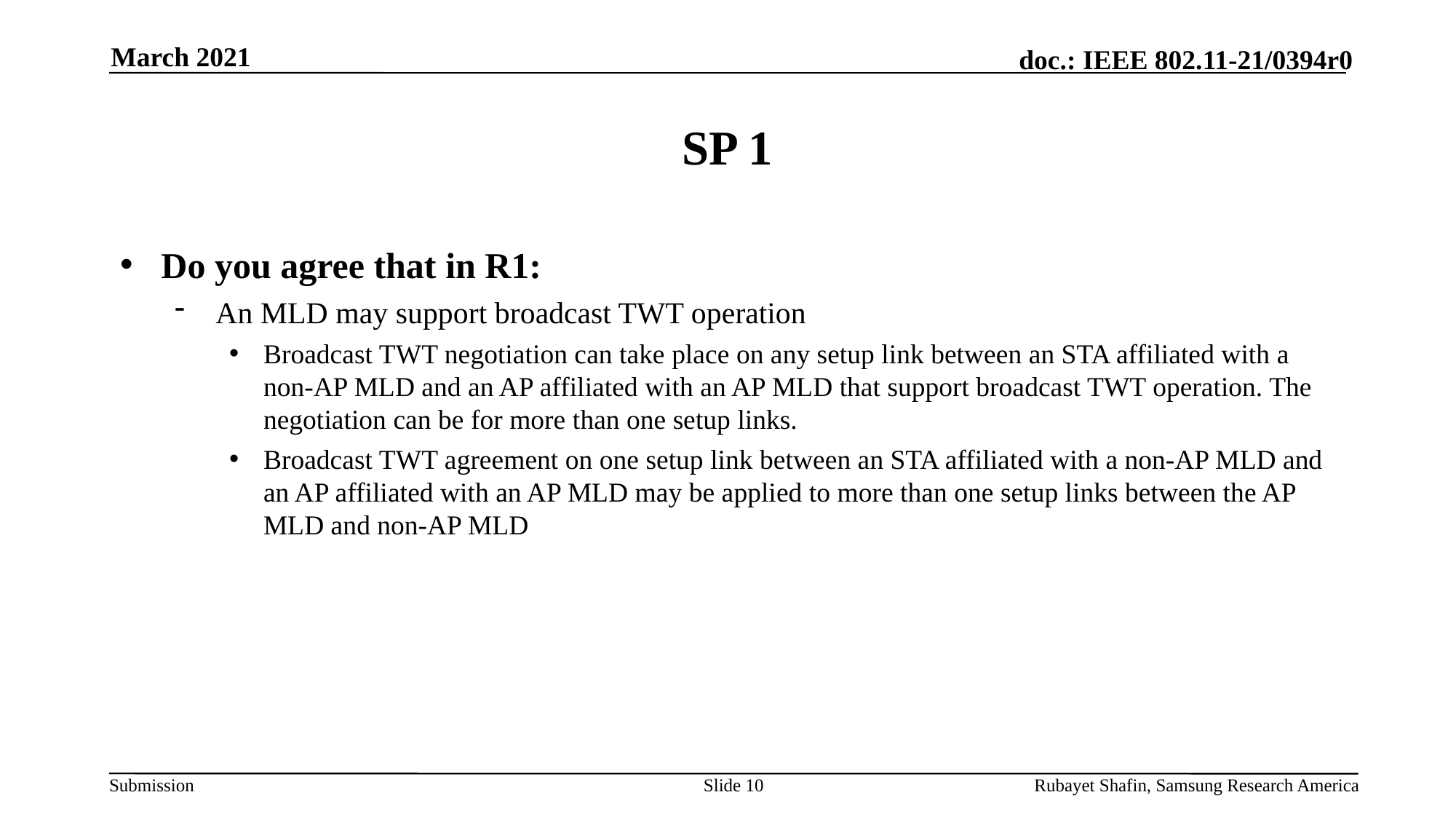

March 2021
# SP 1
Do you agree that in R1:
An MLD may support broadcast TWT operation
Broadcast TWT negotiation can take place on any setup link between an STA affiliated with a non-AP MLD and an AP affiliated with an AP MLD that support broadcast TWT operation. The negotiation can be for more than one setup links.
Broadcast TWT agreement on one setup link between an STA affiliated with a non-AP MLD and an AP affiliated with an AP MLD may be applied to more than one setup links between the AP MLD and non-AP MLD

Slide 10
Rubayet Shafin, Samsung Research America